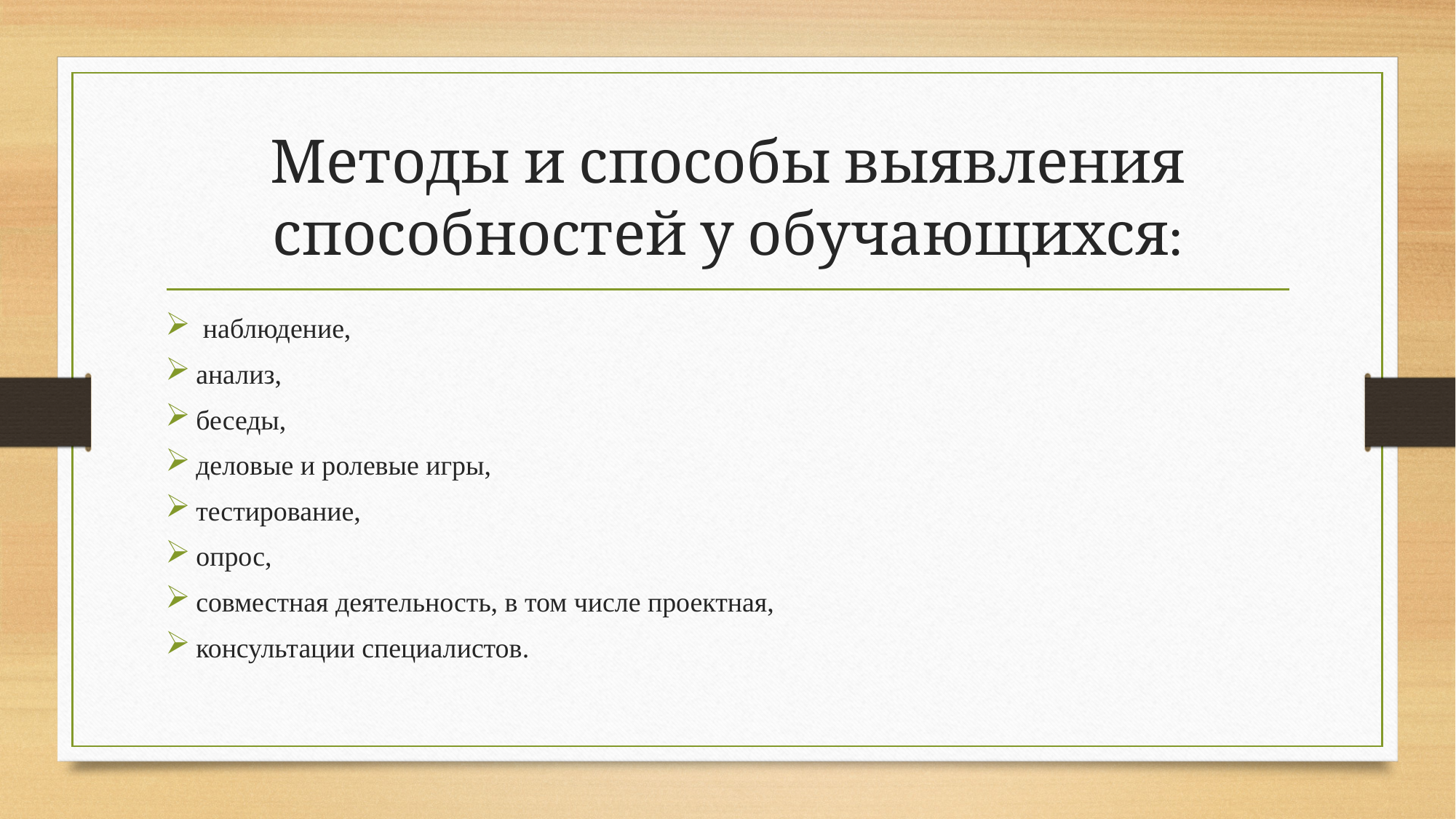

# Методы и способы выявления способностей у обучающихся:
 наблюдение,
анализ,
беседы,
деловые и ролевые игры,
тестирование,
опрос,
совместная деятельность, в том числе проектная,
консультации специалистов.